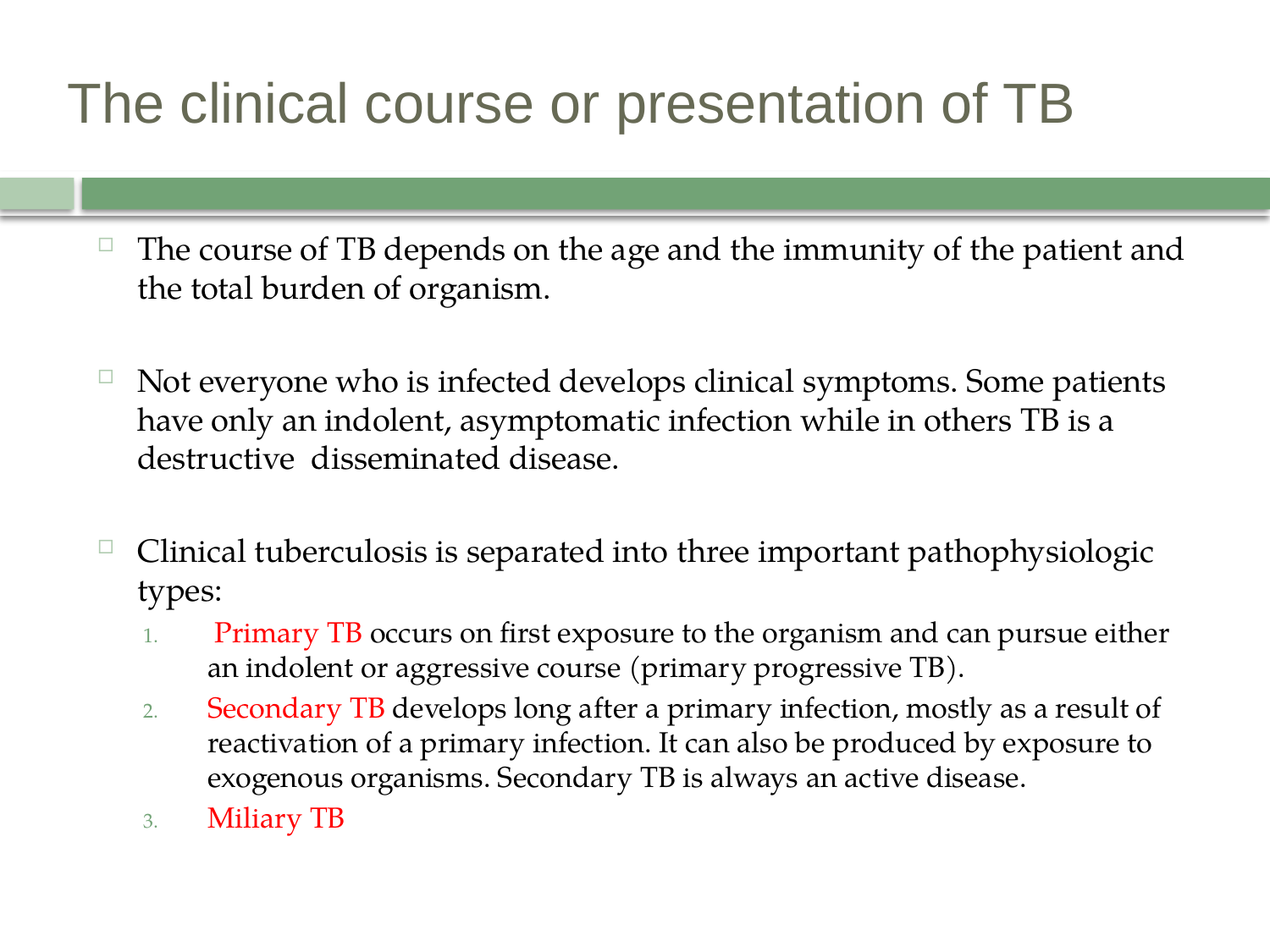

# The clinical course or presentation of TB
The course of TB depends on the age and the immunity of the patient and the total burden of organism.

Not everyone who is infected develops clinical symptoms. Some patients have only an indolent, asymptomatic infection while in others TB is a destructive  disseminated disease.

Clinical tuberculosis is separated into three important pathophysiologic types:
 Primary TB occurs on first exposure to the organism and can pursue either an indolent or aggressive course (primary progressive TB).
Secondary TB develops long after a primary infection, mostly as a result of reactivation of a primary infection. It can also be produced by exposure to exogenous organisms. Secondary TB is always an active disease.
Miliary TB